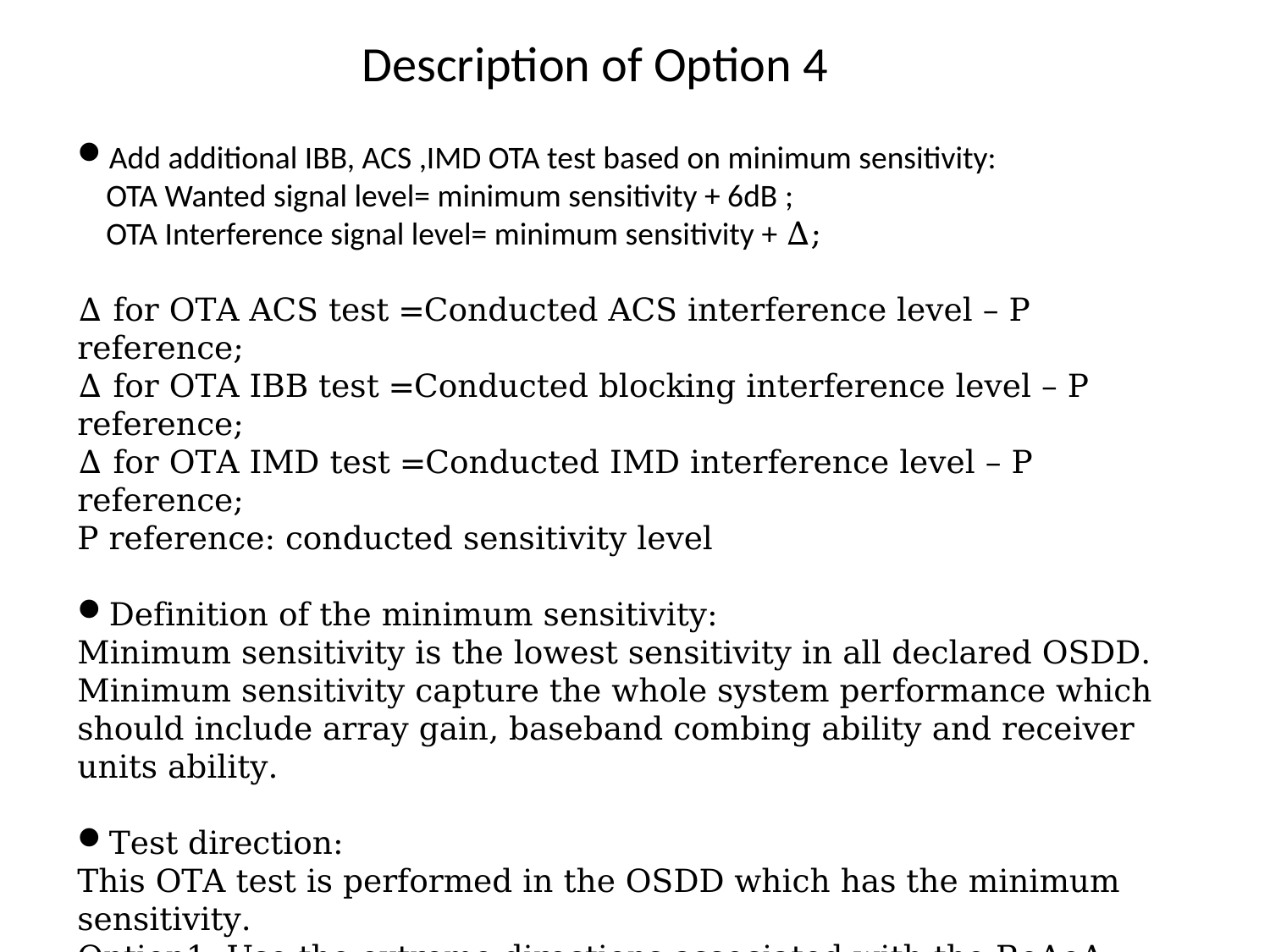

Description of Option 4
Add additional IBB, ACS ,IMD OTA test based on minimum sensitivity:
    OTA Wanted signal level= minimum sensitivity + 6dB ;
    OTA Interference signal level= minimum sensitivity + ∆;

∆ for OTA ACS test =Conducted ACS interference level – P reference;
∆ for OTA IBB test =Conducted blocking interference level – P reference;
∆ for OTA IMD test =Conducted IMD interference level – P reference;
P reference: conducted sensitivity level

Definition of the minimum sensitivity:
Minimum sensitivity is the lowest sensitivity in all declared OSDD.
Minimum sensitivity capture the whole system performance which should include array gain, baseband combing ability and receiver units ability.

Test direction:
This OTA test is performed in the OSDD which has the minimum sensitivity.
Option1. Use the extreme directions associated with the RoAoA when the receiver target direction is at the reference direction (requires some additional conformance directions declarations).
Option2. Use the existing extreme steering directions at the extremes of the redirection range(declared OSDD)and the reference direction .